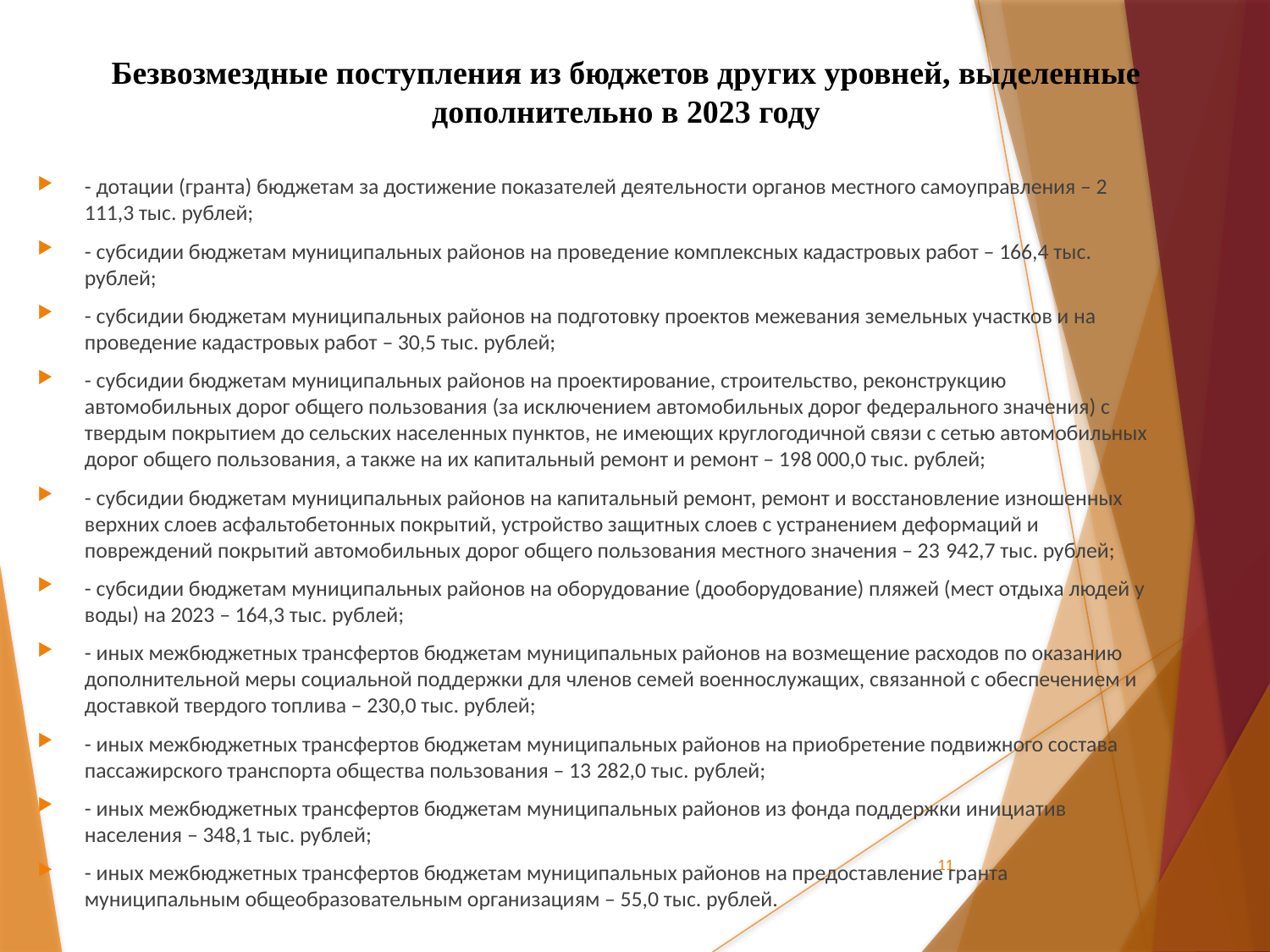

# Безвозмездные поступления из бюджетов других уровней, выделенные дополнительно в 2023 году
- дотации (гранта) бюджетам за достижение показателей деятельности органов местного самоуправления – 2 111,3 тыс. рублей;
- субсидии бюджетам муниципальных районов на проведение комплексных кадастровых работ – 166,4 тыс. рублей;
- субсидии бюджетам муниципальных районов на подготовку проектов межевания земельных участков и на проведение кадастровых работ – 30,5 тыс. рублей;
- субсидии бюджетам муниципальных районов на проектирование, строительство, реконструкцию автомобильных дорог общего пользования (за исключением автомобильных дорог федерального значения) с твердым покрытием до сельских населенных пунктов, не имеющих круглогодичной связи с сетью автомобильных дорог общего пользования, а также на их капитальный ремонт и ремонт – 198 000,0 тыс. рублей;
- субсидии бюджетам муниципальных районов на капитальный ремонт, ремонт и восстановление изношенных верхних слоев асфальтобетонных покрытий, устройство защитных слоев с устранением деформаций и повреждений покрытий автомобильных дорог общего пользования местного значения – 23 942,7 тыс. рублей;
- субсидии бюджетам муниципальных районов на оборудование (дооборудование) пляжей (мест отдыха людей у воды) на 2023 – 164,3 тыс. рублей;
- иных межбюджетных трансфертов бюджетам муниципальных районов на возмещение расходов по оказанию дополнительной меры социальной поддержки для членов семей военнослужащих, связанной с обеспечением и доставкой твердого топлива – 230,0 тыс. рублей;
- иных межбюджетных трансфертов бюджетам муниципальных районов на приобретение подвижного состава пассажирского транспорта общества пользования – 13 282,0 тыс. рублей;
- иных межбюджетных трансфертов бюджетам муниципальных районов из фонда поддержки инициатив населения – 348,1 тыс. рублей;
- иных межбюджетных трансфертов бюджетам муниципальных районов на предоставление гранта муниципальным общеобразовательным организациям – 55,0 тыс. рублей.
11